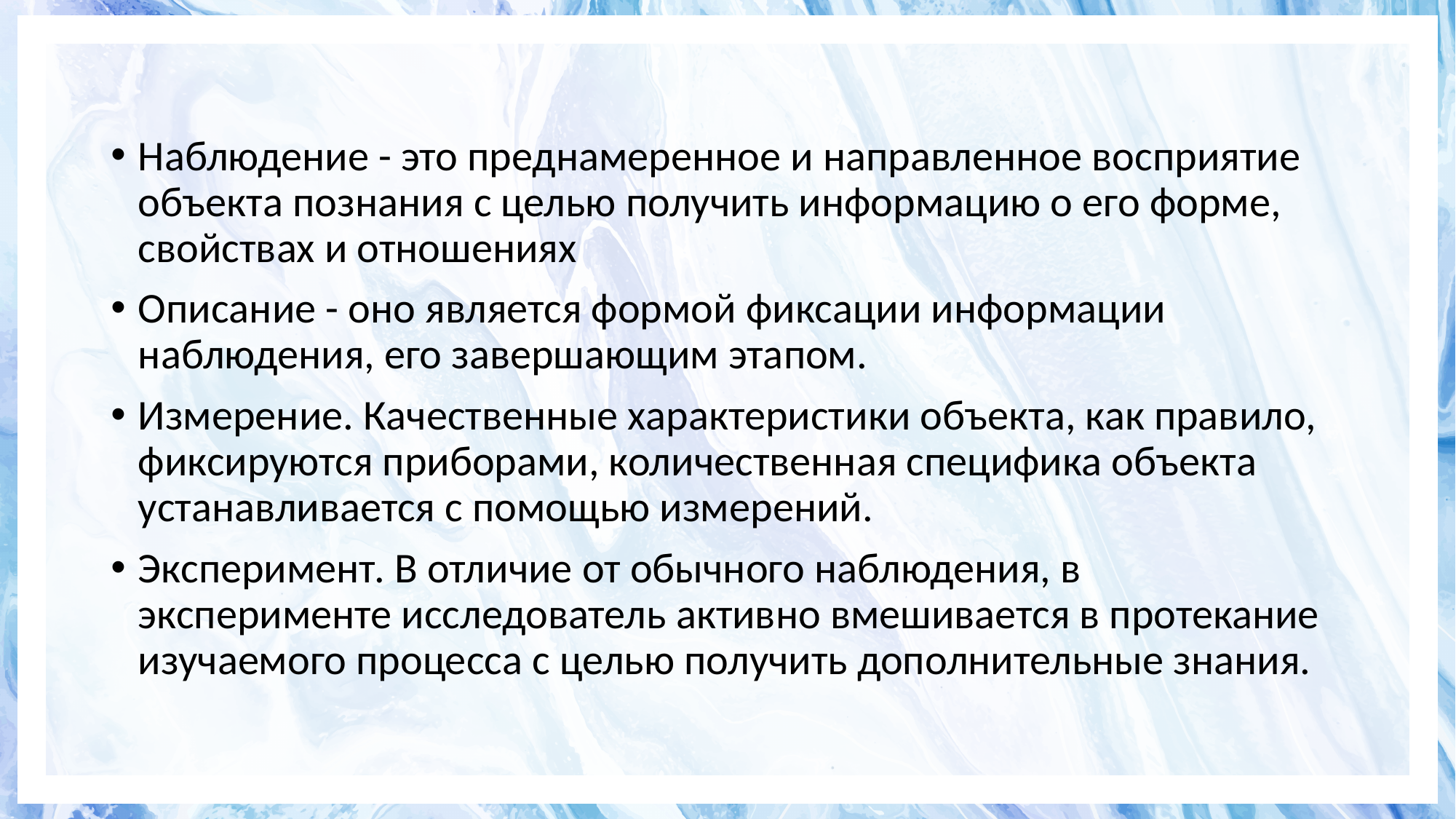

#
Наблюдение - это преднамеренное и направленное восприятие объекта познания с целью получить информацию о его форме, свойствах и отношениях
Описание - оно является формой фиксации информации наблюдения, его завершающим этапом.
Измерение. Качественные характеристики объекта, как правило, фиксируются приборами, количественная специфика объекта устанавливается с помощью измерений.
Эксперимент. В отличие от обычного наблюдения, в эксперименте исследователь активно вмешивается в протекание изучаемого процесса с целью получить дополнительные знания.